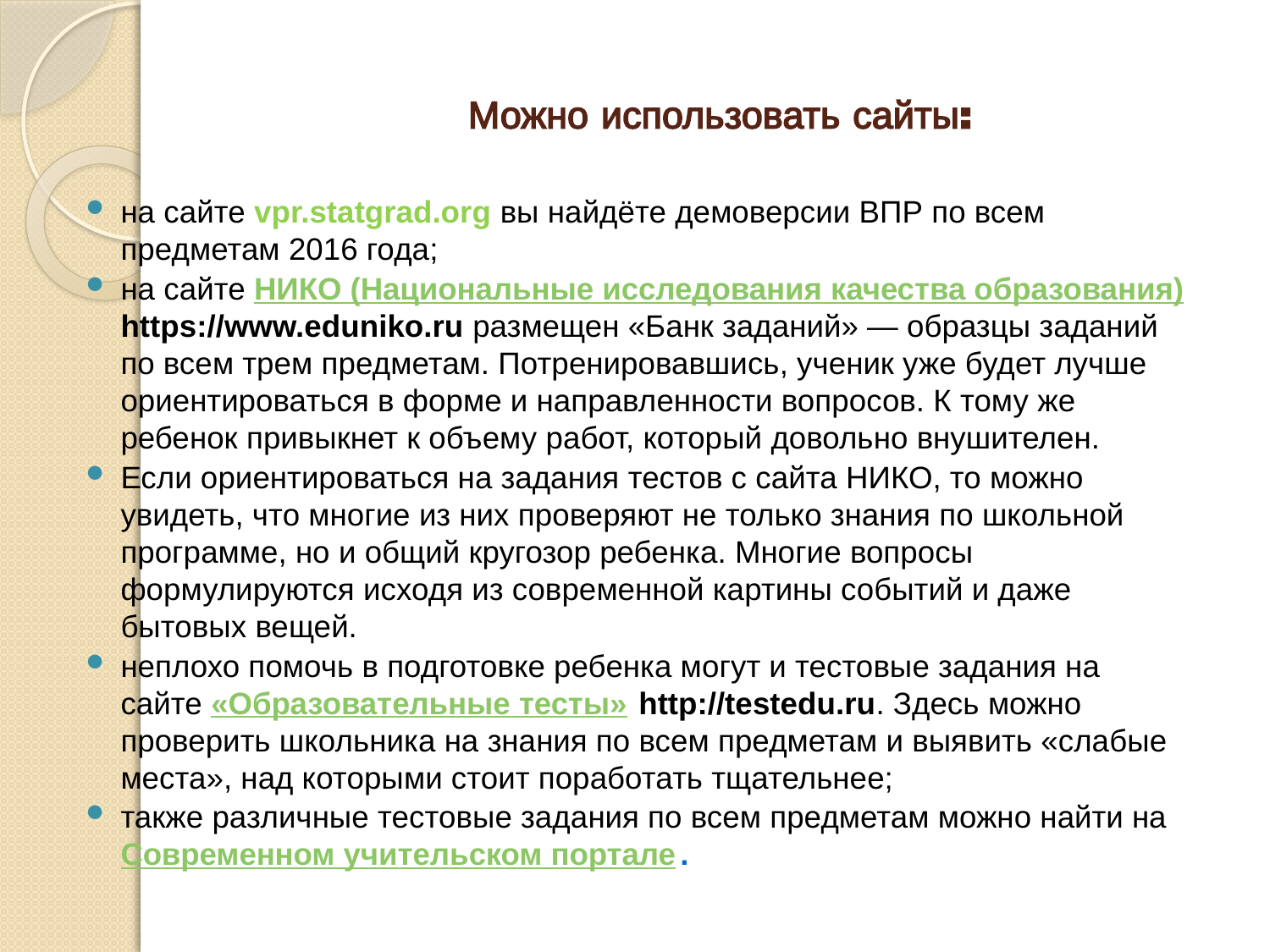

# Можно использовать сайты:
на сайте vpr.statgrad.org вы найдёте демоверсии ВПР по всем предметам 2016 года;
на сайте НИКО (Национальные исследования качества образования) https://www.eduniko.ru размещен «Банк заданий» — образцы заданий по всем трем предметам. Потренировавшись, ученик уже будет лучше ориентироваться в форме и направленности вопросов. К тому же ребенок привыкнет к объему работ, который довольно внушителен.
Если ориентироваться на задания тестов с сайта НИКО, то можно увидеть, что многие из них проверяют не только знания по школьной программе, но и общий кругозор ребенка. Многие вопросы формулируются исходя из современной картины событий и даже бытовых вещей.
неплохо помочь в подготовке ребенка могут и тестовые задания на сайте «Образовательные тесты» http://testedu.ru. Здесь можно проверить школьника на знания по всем предметам и выявить «слабые места», над которыми стоит поработать тщательнее;
также различные тестовые задания по всем предметам можно найти на Современном учительском портале.